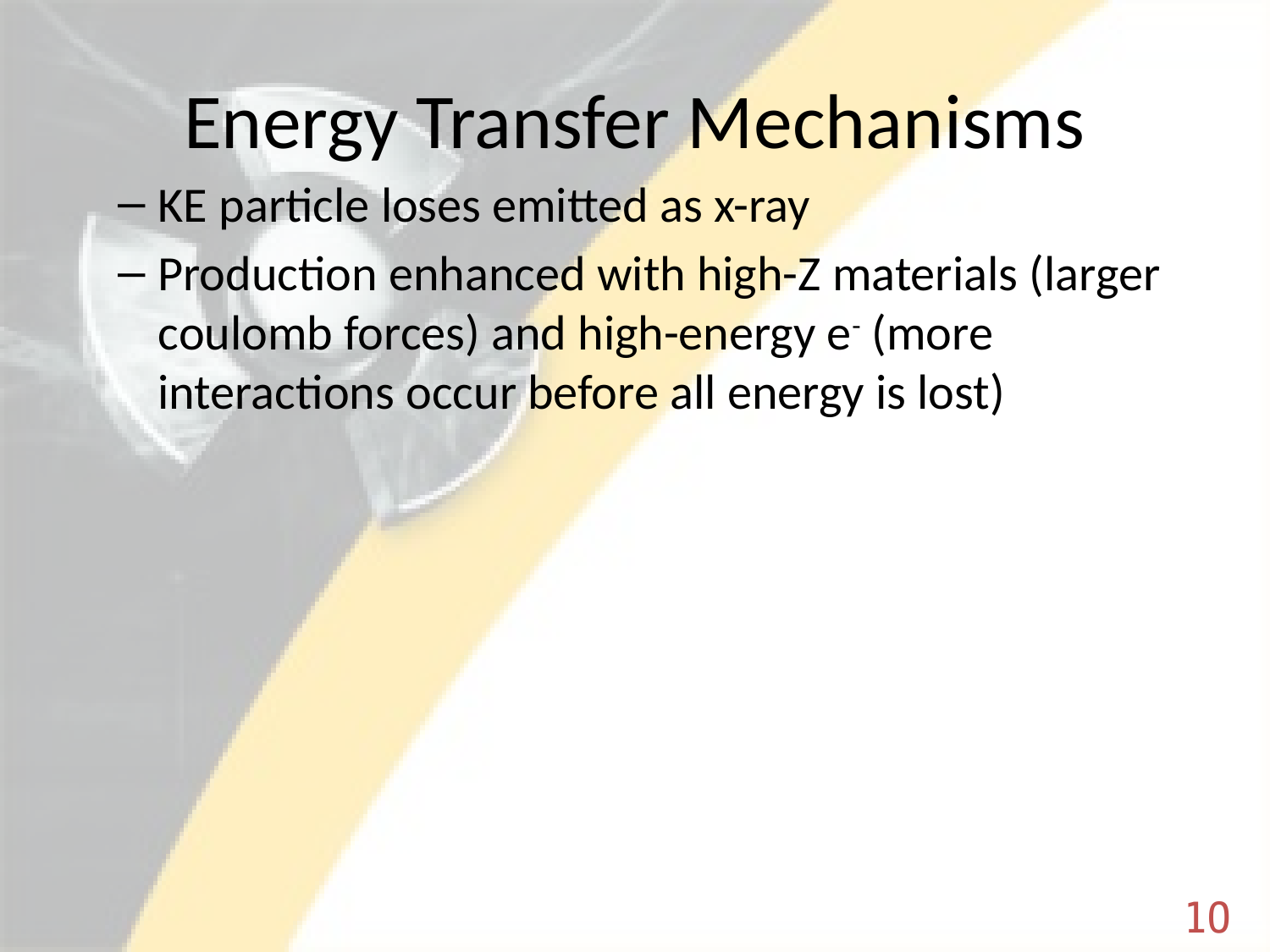

# Energy Transfer Mechanisms
KE particle loses emitted as x-ray
Production enhanced with high-Z materials (larger coulomb forces) and high-energy e- (more interactions occur before all energy is lost)